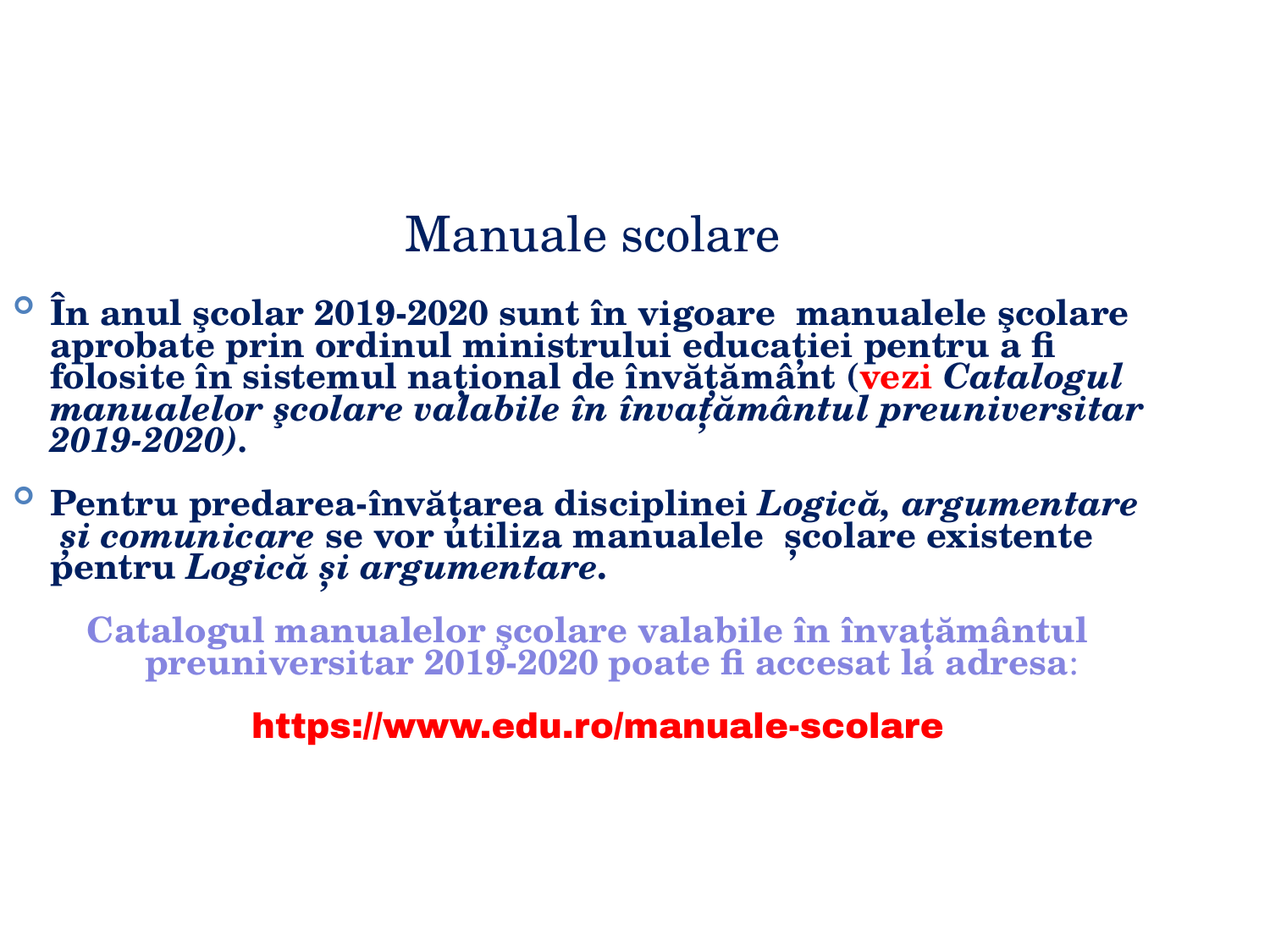

Manuale scolare

În anul şcolar 2019-2020 sunt în vigoare  manualele şcolare
	aprobate prin ordinul ministrului educaţiei pentru a fi
	folosite în sistemul naţional de învăţământ (vezi Catalogul
	manualelor şcolare valabile în învațământul preuniversitar
	2019-2020).

Pentru predarea-învăţarea disciplinei Logică, argumentare
	 şi comunicare se vor utiliza manualele  şcolare existente
	pentru Logică şi argumentare.

Catalogul manualelor şcolare valabile în învațământul
	preuniversitar 2019-2020 poate fi accesat la adresa:

 https://www.edu.ro/manuale-scolare

27